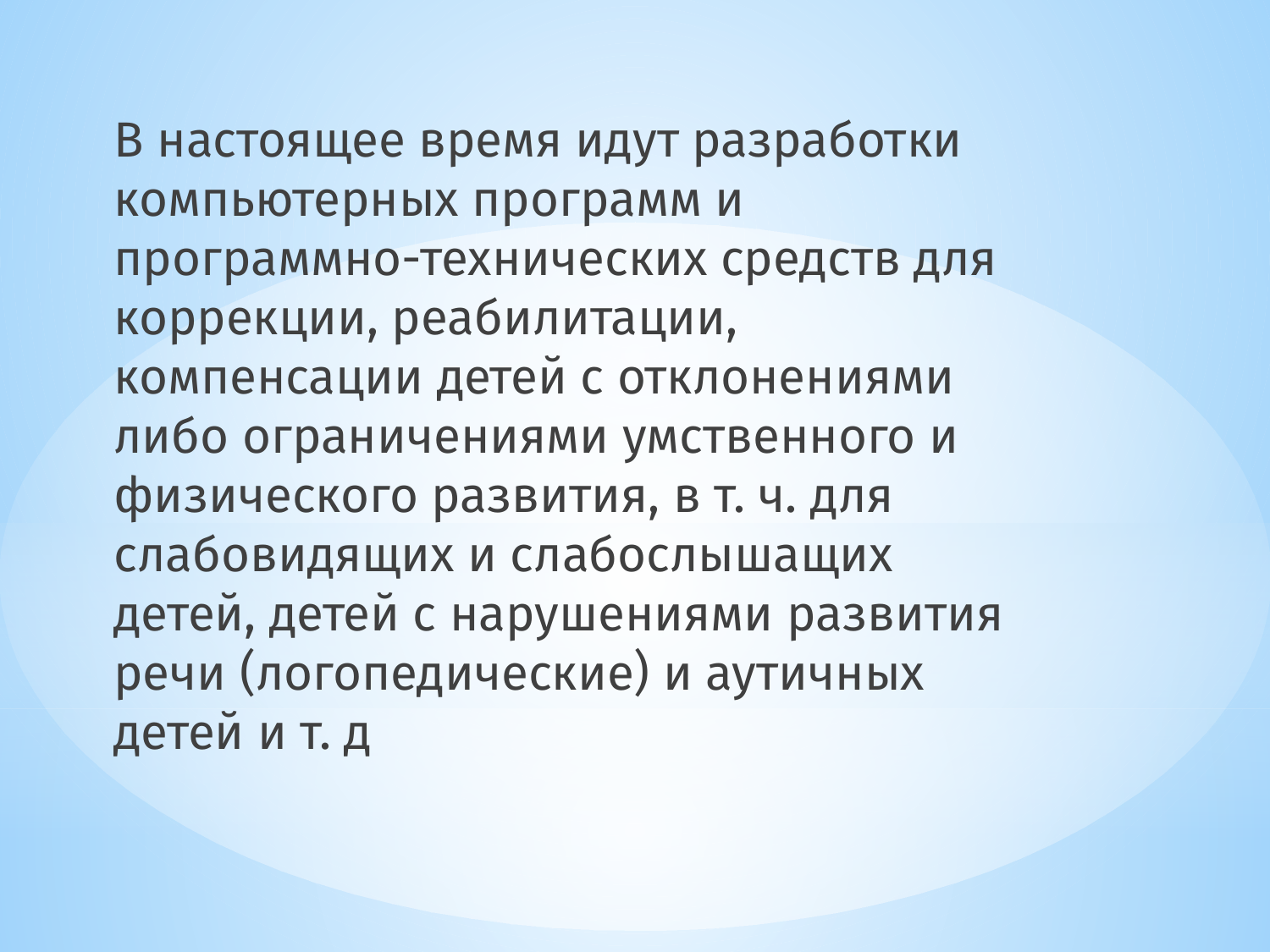

В настоящее время идут разработки компьютерных программ и программно-технических средств для коррекции, реабилитации, компенсации детей с отклонениями либо ограничениями умственного и физического развития, в т. ч. для слабовидящих и слабослышащих детей, детей с нарушениями развития речи (логопедические) и аутичных детей и т. д
#